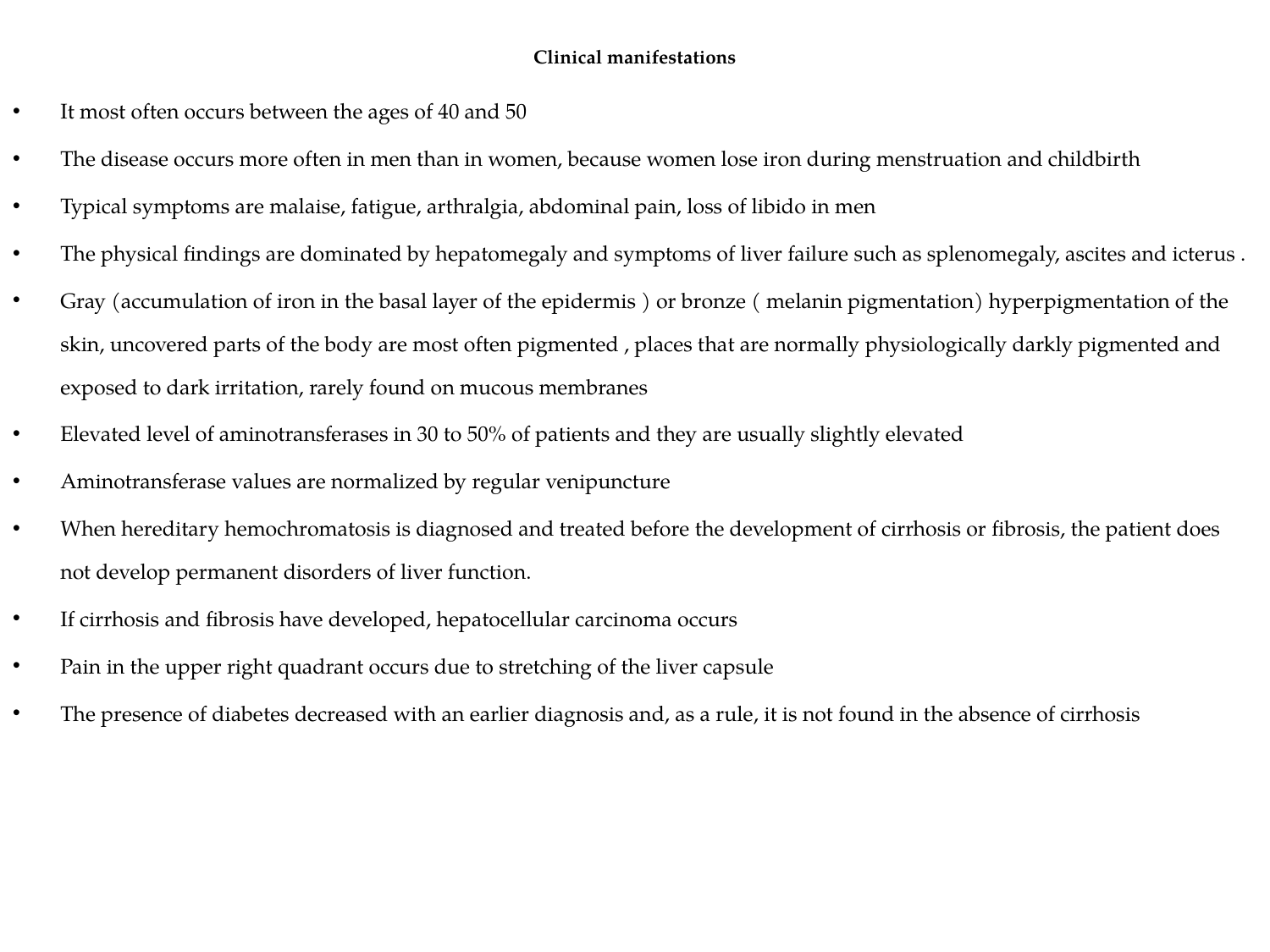

# Clinical manifestations
It most often occurs between the ages of 40 and 50
The disease occurs more often in men than in women, because women lose iron during menstruation and childbirth
Typical symptoms are malaise, fatigue, arthralgia, abdominal pain, loss of libido in men
The physical findings are dominated by hepatomegaly and symptoms of liver failure such as splenomegaly, ascites and icterus .
Gray (accumulation of iron in the basal layer of the epidermis ) or bronze ( melanin pigmentation) hyperpigmentation of the skin, uncovered parts of the body are most often pigmented , places that are normally physiologically darkly pigmented and exposed to dark irritation, rarely found on mucous membranes
Elevated level of aminotransferases in 30 to 50% of patients and they are usually slightly elevated
Aminotransferase values are normalized by regular venipuncture
When hereditary hemochromatosis is diagnosed and treated before the development of cirrhosis or fibrosis, the patient does not develop permanent disorders of liver function.
If cirrhosis and fibrosis have developed, hepatocellular carcinoma occurs
Pain in the upper right quadrant occurs due to stretching of the liver capsule
The presence of diabetes decreased with an earlier diagnosis and, as a rule, it is not found in the absence of cirrhosis